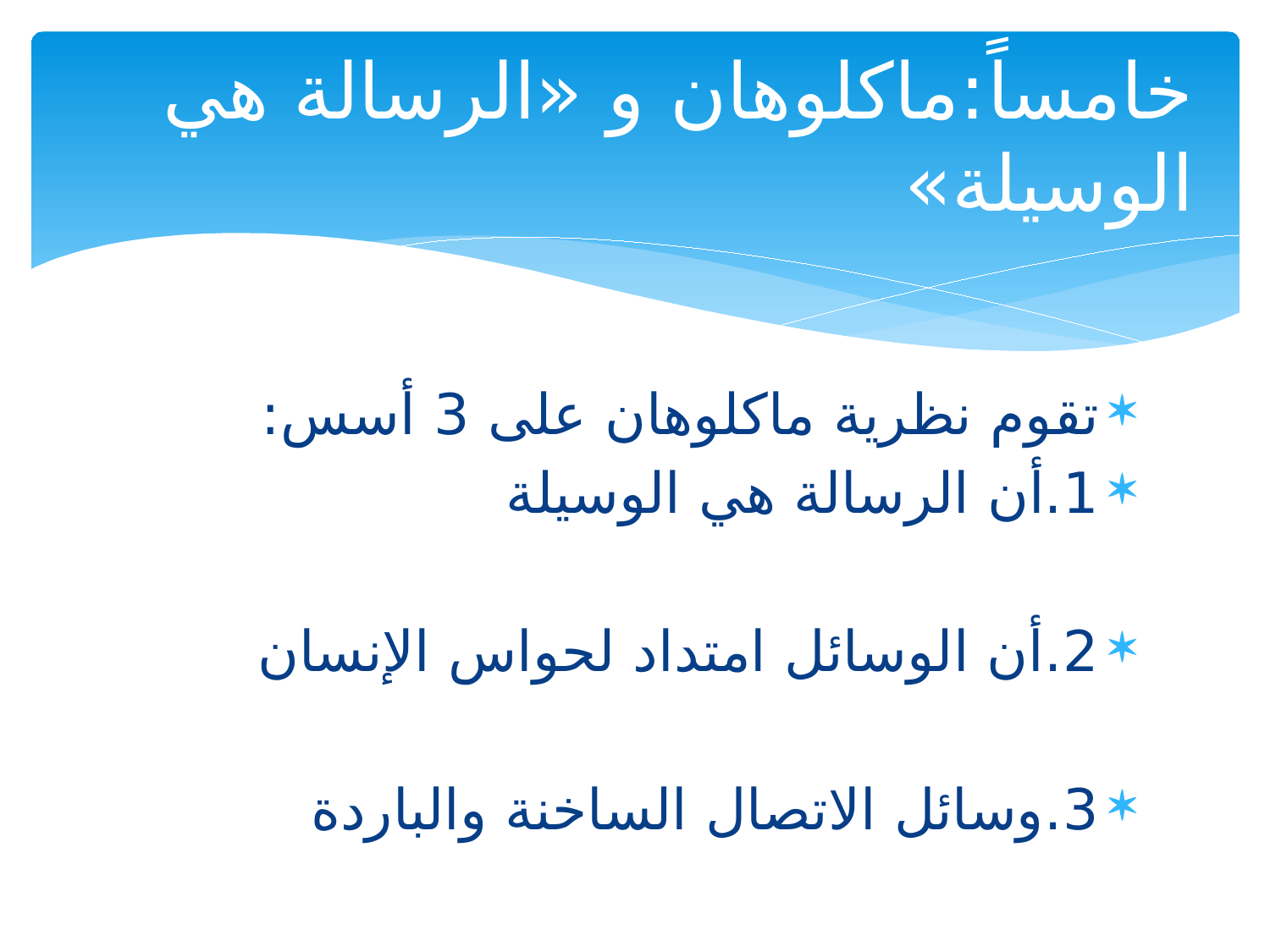

# خامساً:ماكلوهان و «الرسالة هي الوسيلة»
تقوم نظرية ماكلوهان على 3 أسس:
1.أن الرسالة هي الوسيلة

2.أن الوسائل امتداد لحواس الإنسان

3.وسائل الاتصال الساخنة والباردة